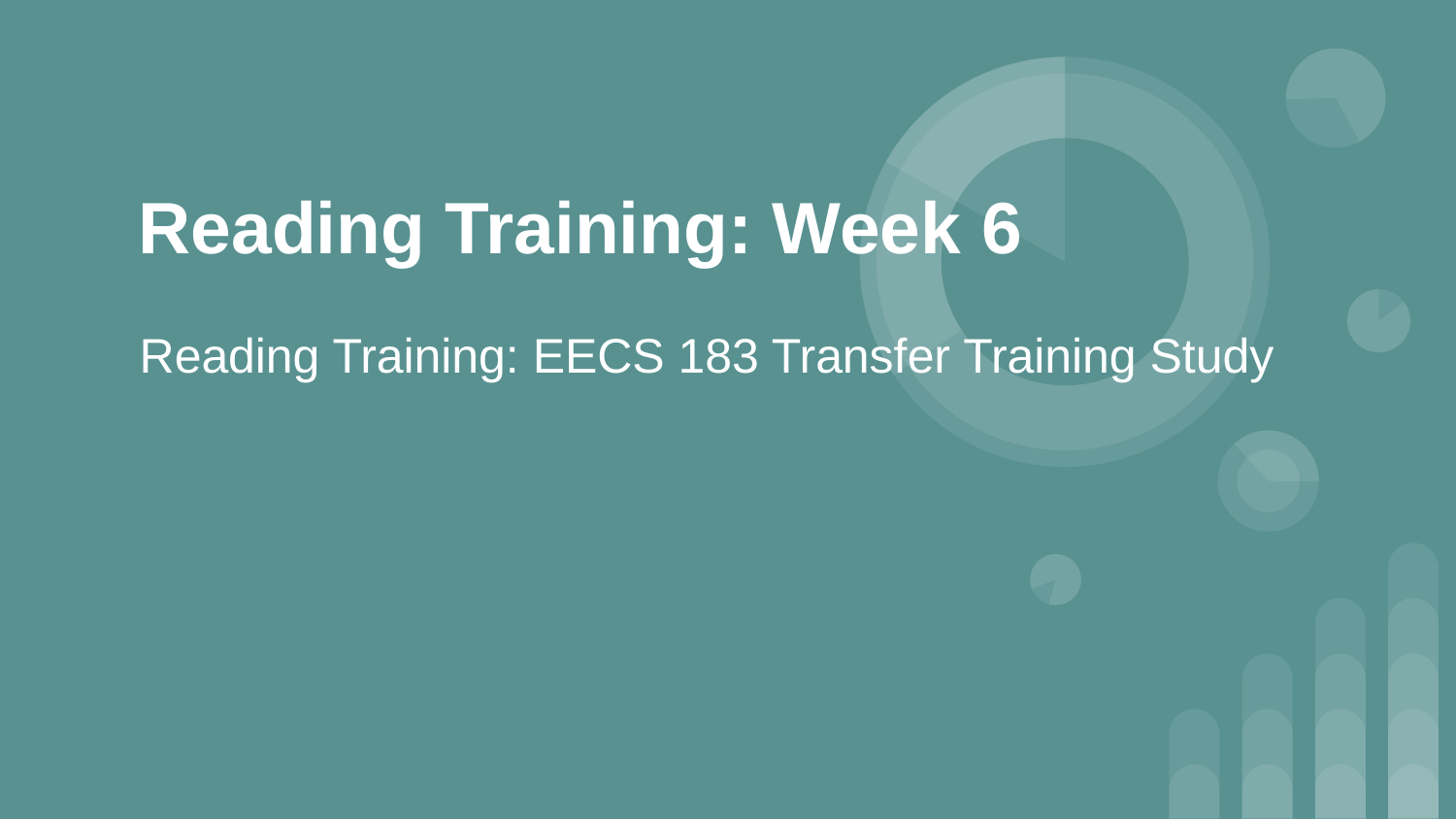

# Reading Training: Week 6
Reading Training: EECS 183 Transfer Training Study